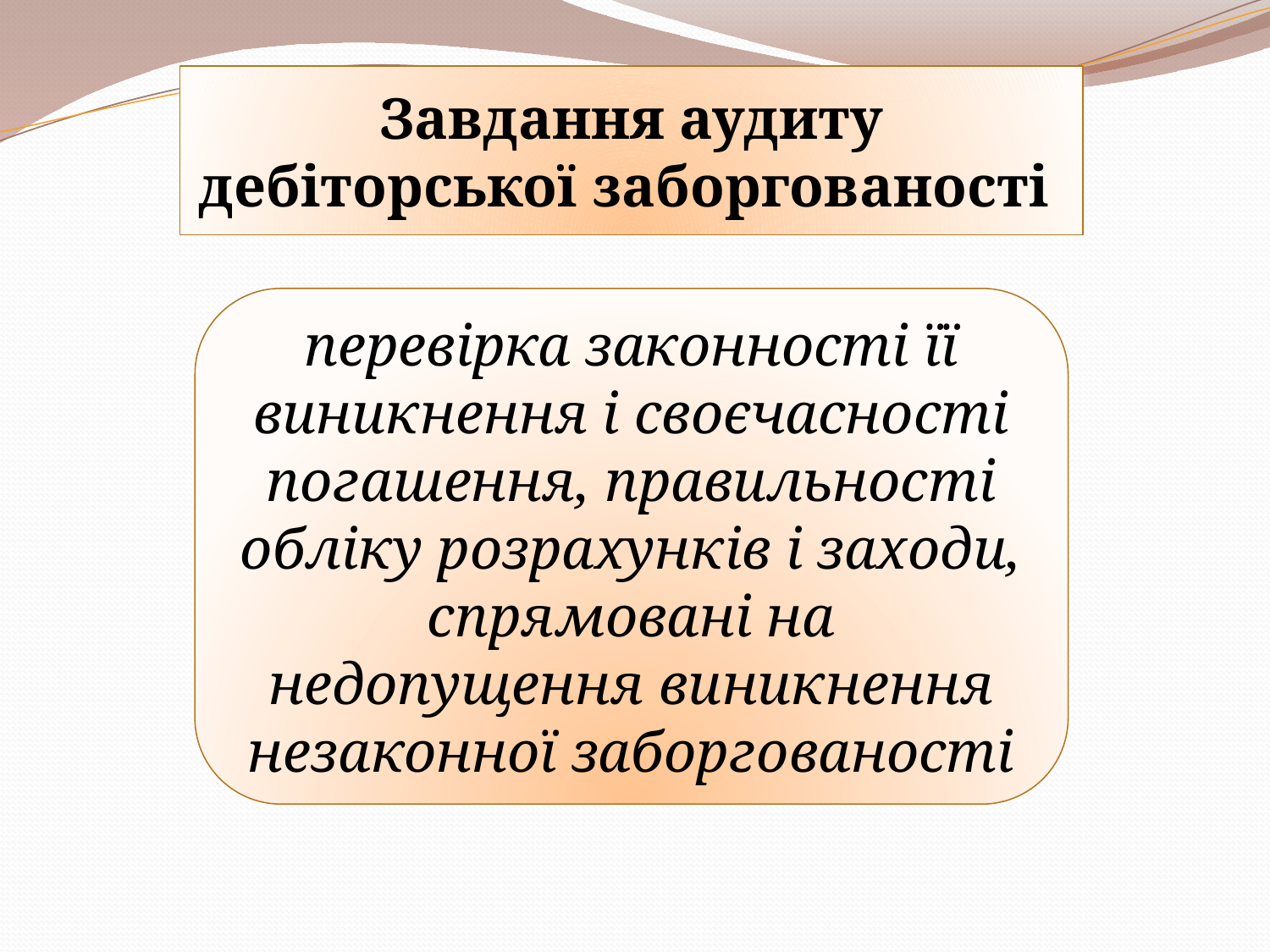

Завдання аудиту дебіторської заборгованості
перевірка законності її виникнення і своєчасності погашення, правильності обліку розрахунків і заходи, спрямовані на недопущення виникнення незаконної заборгованості